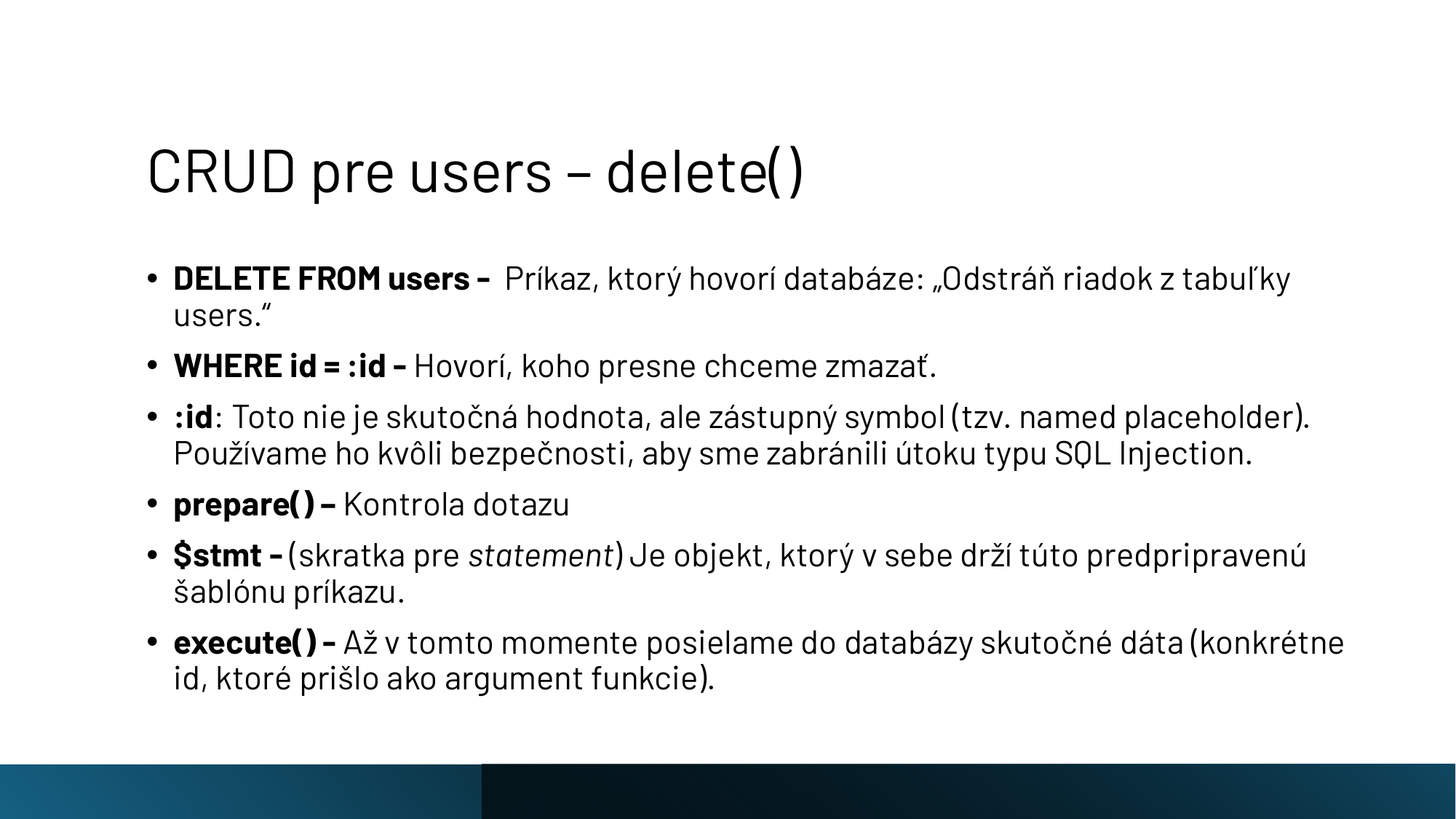

# CRUD pre users – delete()
DELETE FROM users -  Príkaz, ktorý hovorí databáze: „Odstráň riadok z tabuľky users.“
WHERE id = :id - Hovorí, koho presne chceme zmazať.
:id: Toto nie je skutočná hodnota, ale zástupný symbol (tzv. named placeholder). Používame ho kvôli bezpečnosti, aby sme zabránili útoku typu SQL Injection.
prepare() – Kontrola dotazu
$stmt - (skratka pre statement) Je objekt, ktorý v sebe drží túto predpripravenú šablónu príkazu.
execute() - Až v tomto momente posielame do databázy skutočné dáta (konkrétne id, ktoré prišlo ako argument funkcie).